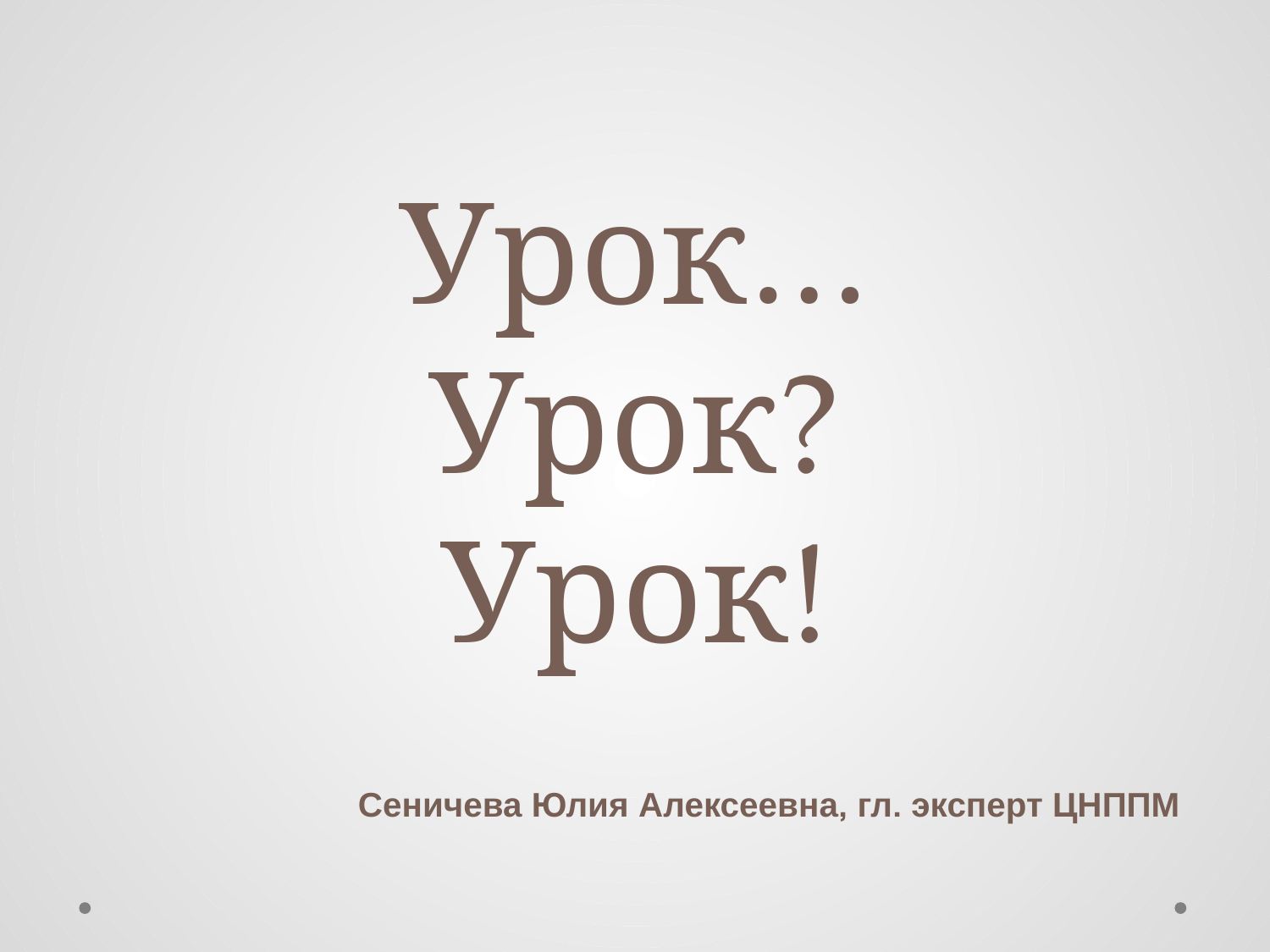

# Урок… Урок? Урок!
Сеничева Юлия Алексеевна, гл. эксперт ЦНППМ